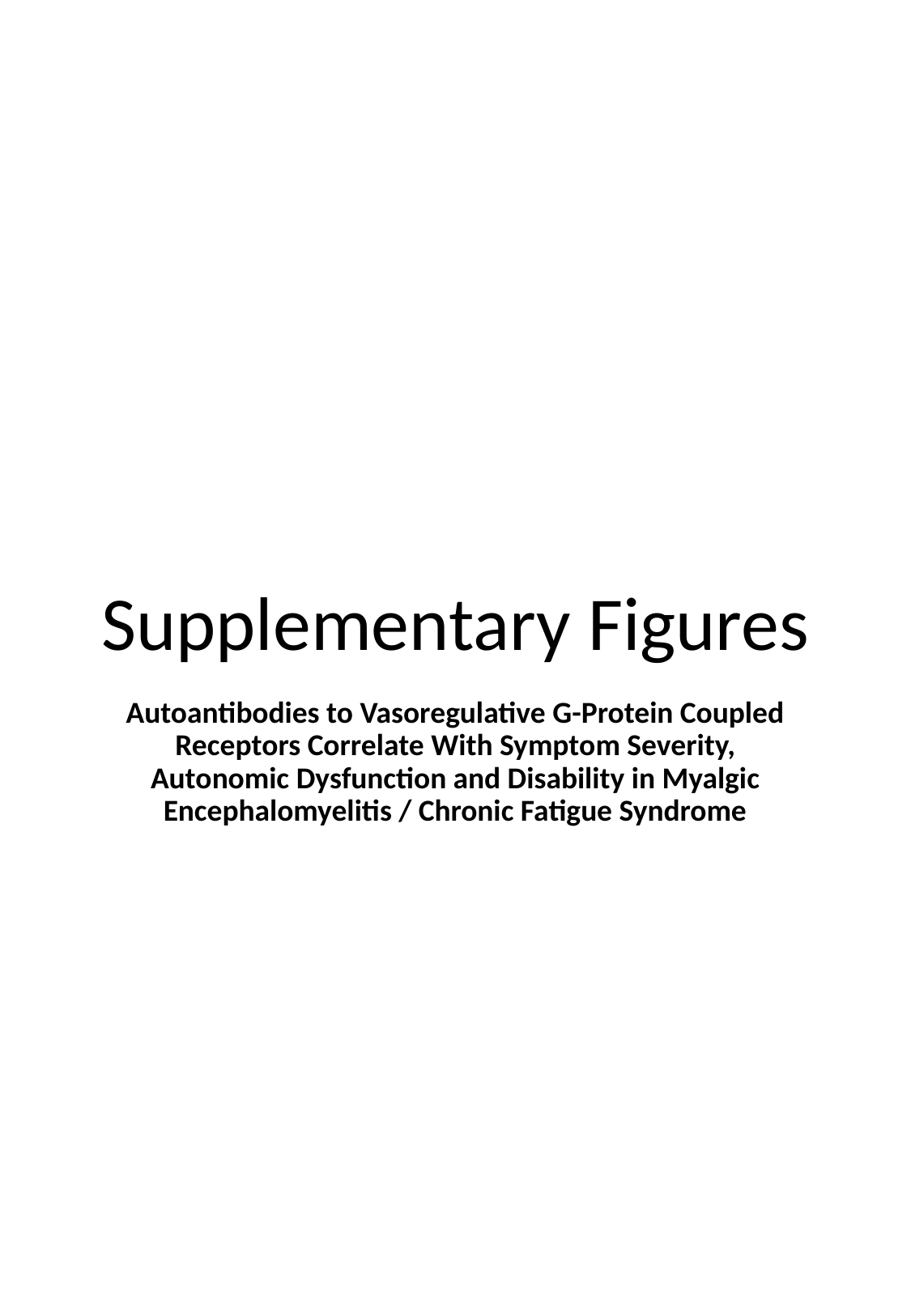

# Supplementary Figures
Autoantibodies to Vasoregulative G-Protein Coupled Receptors Correlate With Symptom Severity, Autonomic Dysfunction and Disability in Myalgic Encephalomyelitis / Chronic Fatigue Syndrome